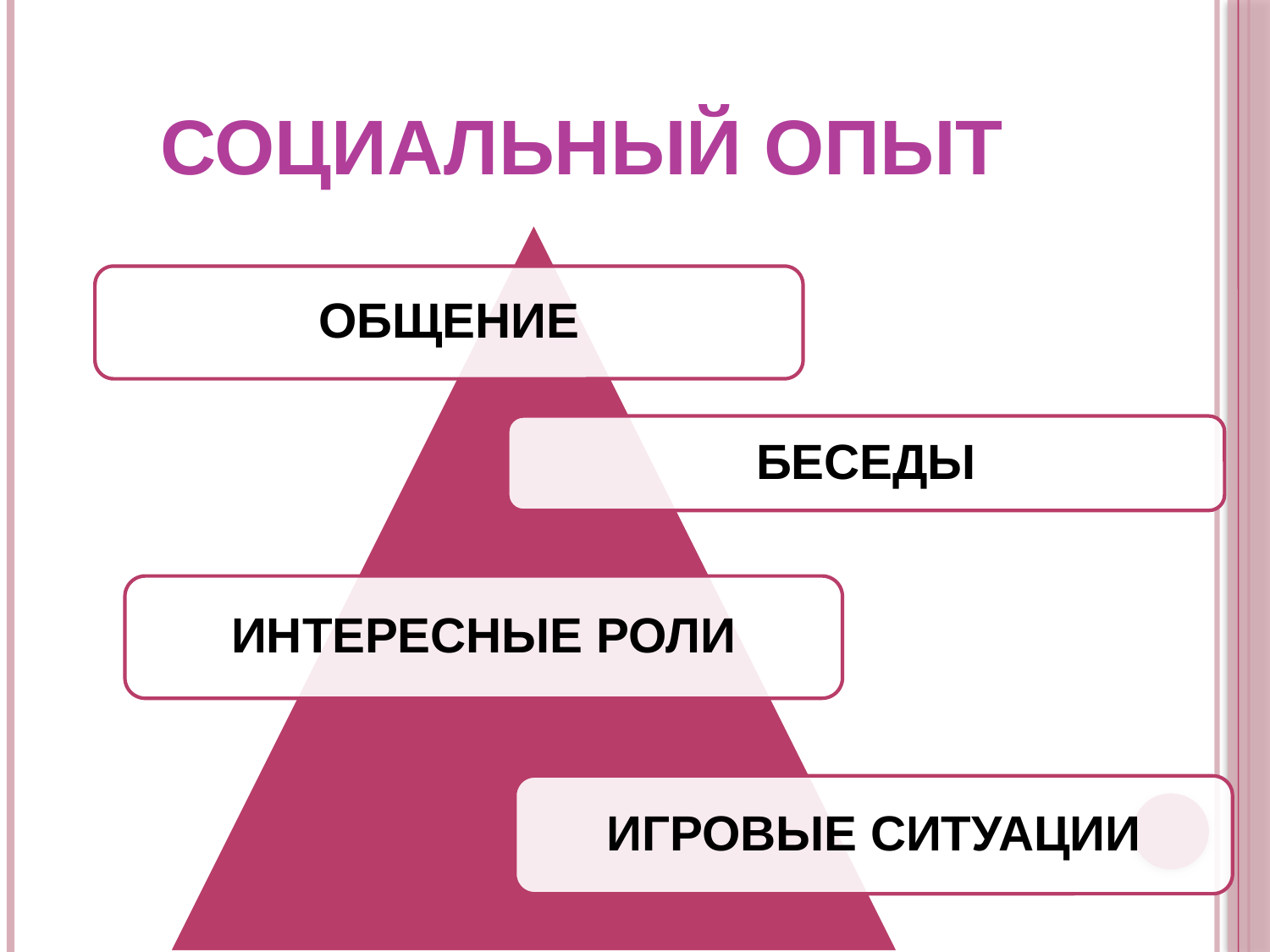

# СОЦИАЛЬНЫЙ ОПЫТ
ОБЩЕНИЕ
БЕСЕДЫ
ИГРОВЫЕ СИТУАЦИИ
ИНТЕРЕСНЫЕ РОЛИ